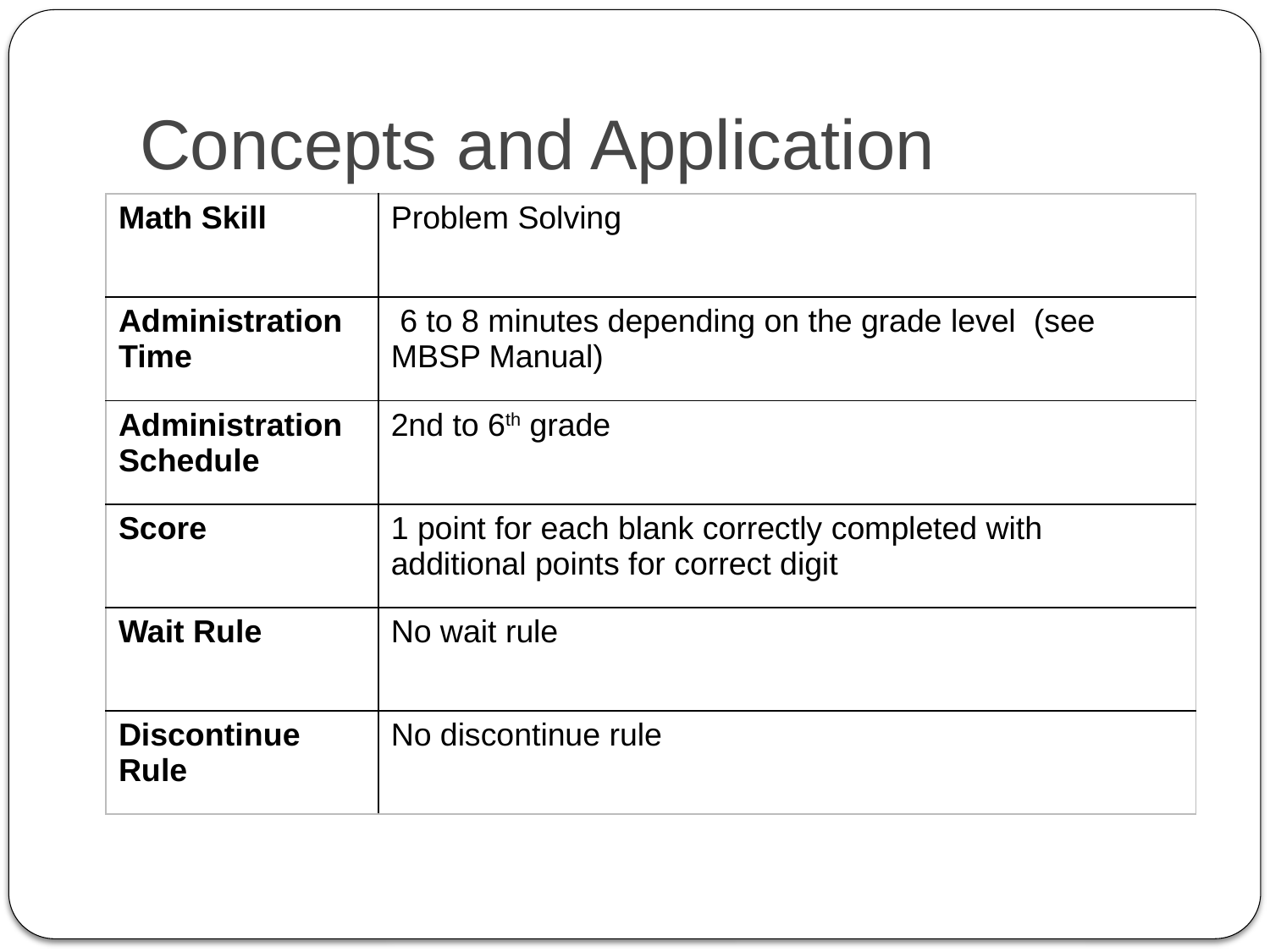

# Concepts and Application
| Math Skill | Problem Solving |
| --- | --- |
| Administration Time | 6 to 8 minutes depending on the grade level (see MBSP Manual) |
| Administration Schedule | 2nd to 6th grade |
| Score | 1 point for each blank correctly completed with additional points for correct digit |
| Wait Rule | No wait rule |
| Discontinue Rule | No discontinue rule |